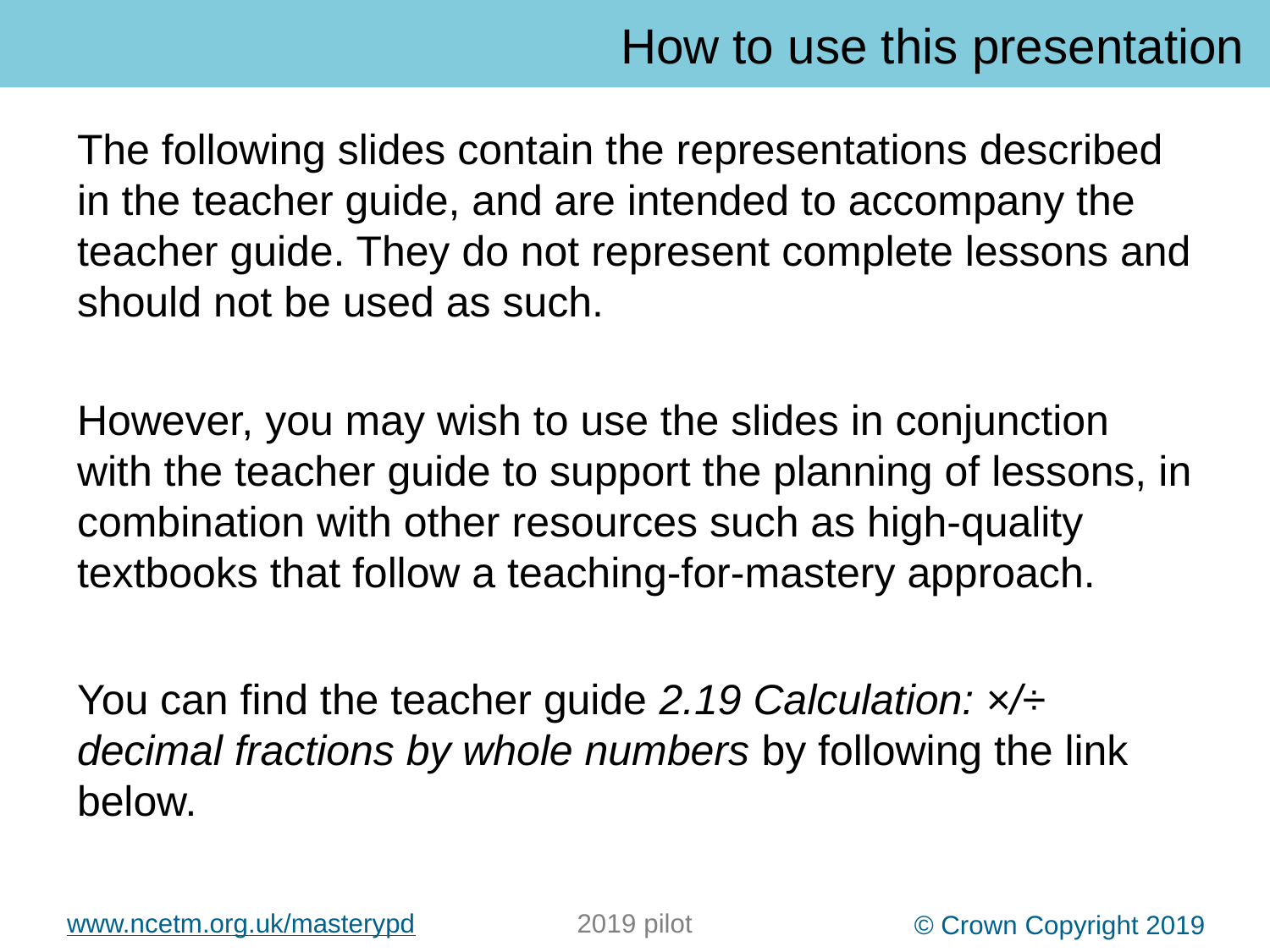

How to use this presentation
You can find the teacher guide 2.19 Calculation: ×/÷ decimal fractions by whole numbers by following the link below.